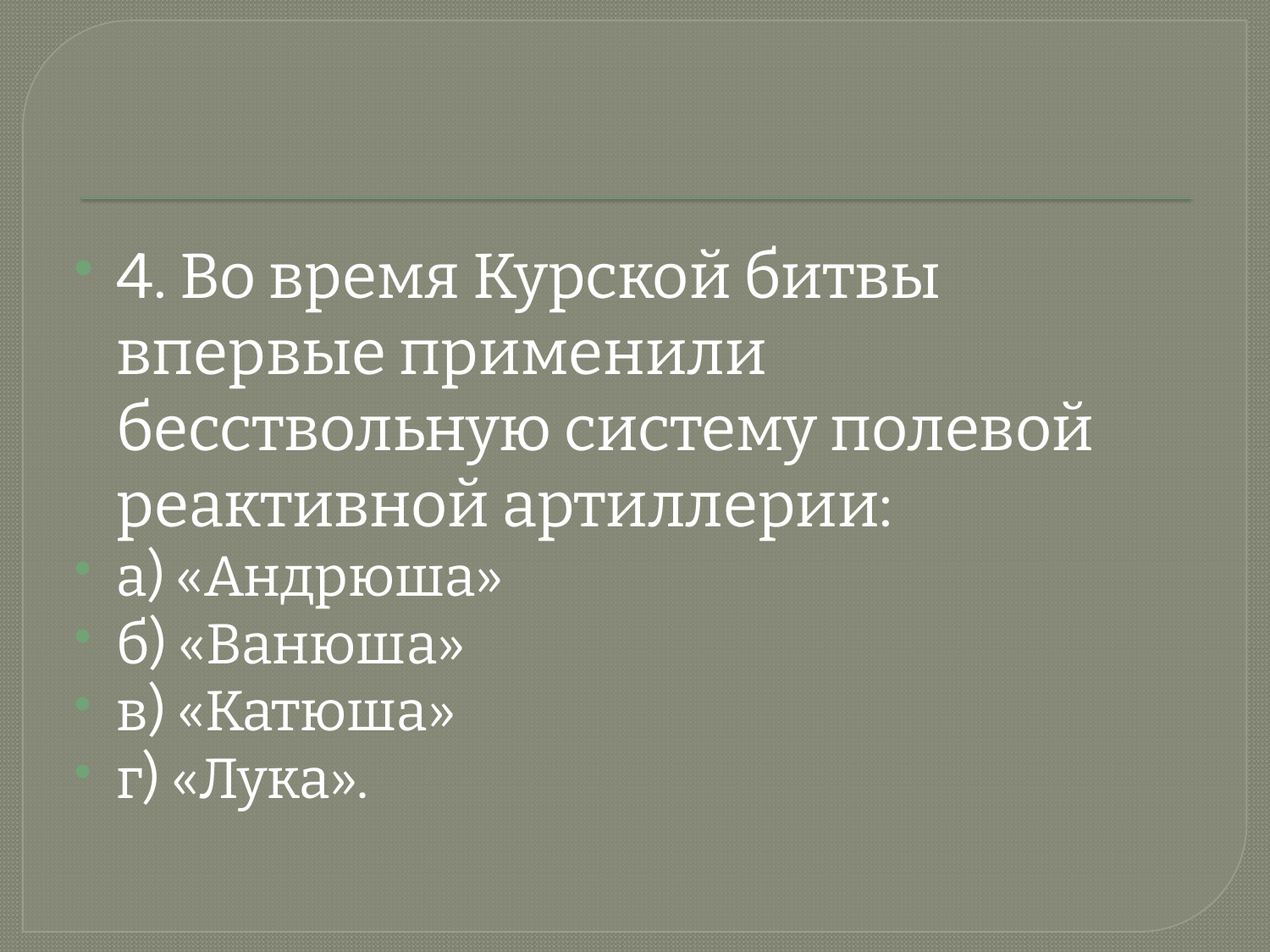

4. Во время Курской битвы впервые применили бесствольную систему полевой реактивной артиллерии:
а) «Андрюша»
б) «Ванюша»
в) «Катюша»
г) «Лука».